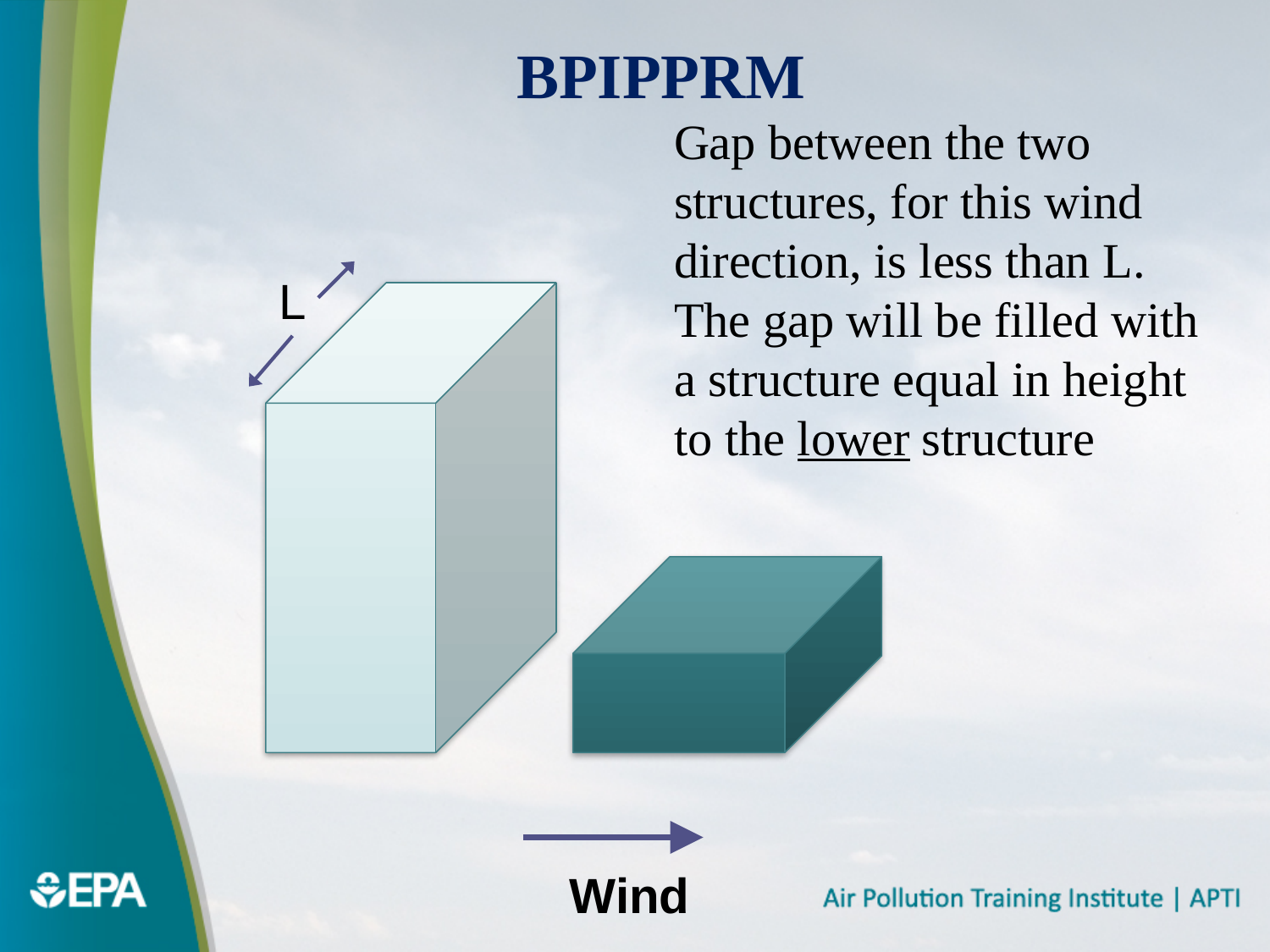

BPIPPRM
Gap between the two structures, for this wind direction, is less than L. The gap will be filled with a structure equal in height to the lower structure

L

Wind